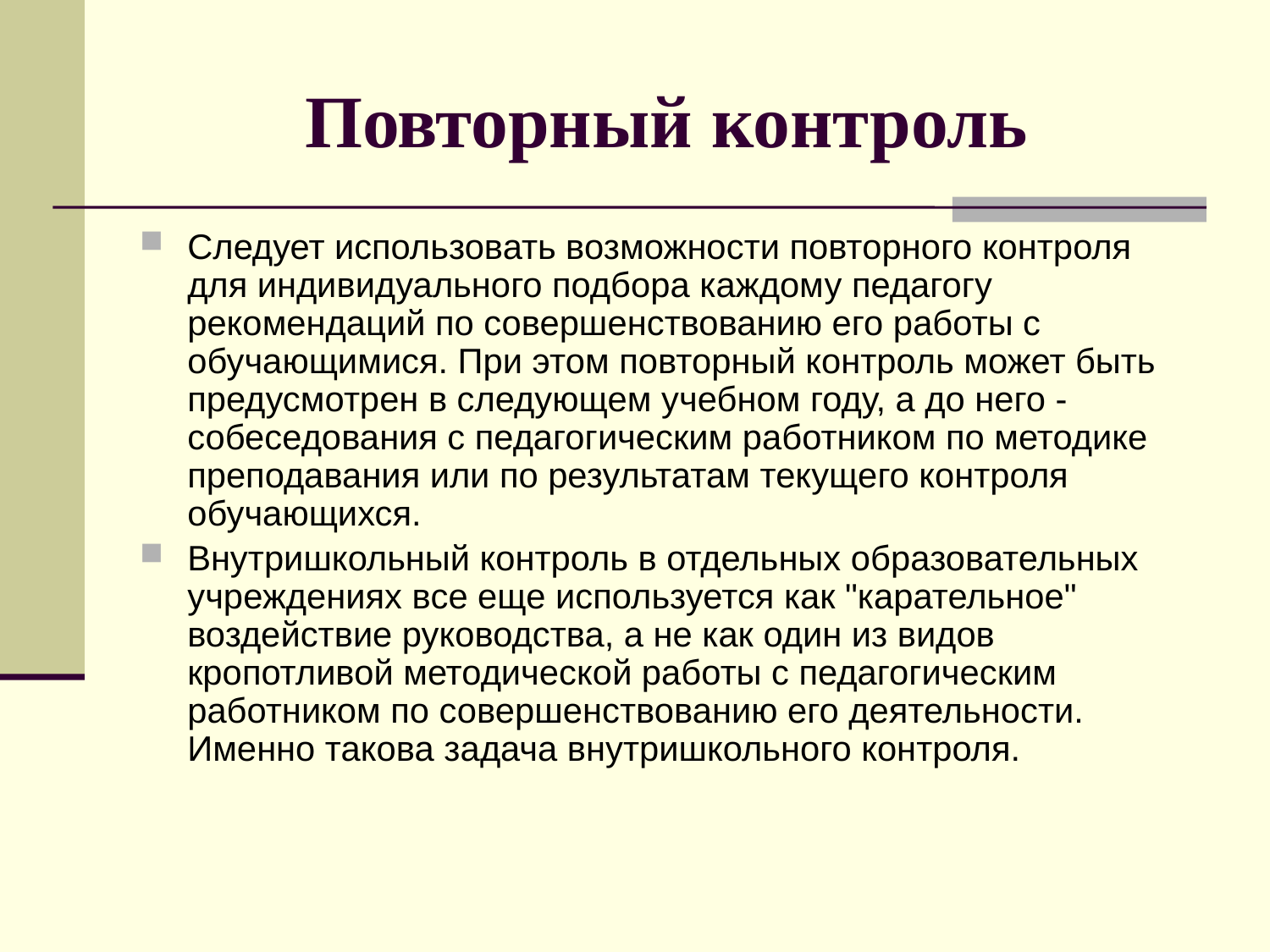

# Повторный контроль
Следует использовать возможности повторного контроля для индивидуального подбора каждому педагогу рекомендаций по совершенствованию его работы с обучающимися. При этом повторный контроль может быть предусмотрен в следующем учебном году, а до него - собеседования с педагогическим работником по методике преподавания или по результатам текущего контроля обучающихся.
Внутришкольный контроль в отдельных образовательных учреждениях все еще используется как "карательное" воздействие руководства, а не как один из видов кропотливой методической работы с педагогическим работником по совершенствованию его деятельности. Именно такова задача внутришкольного контроля.